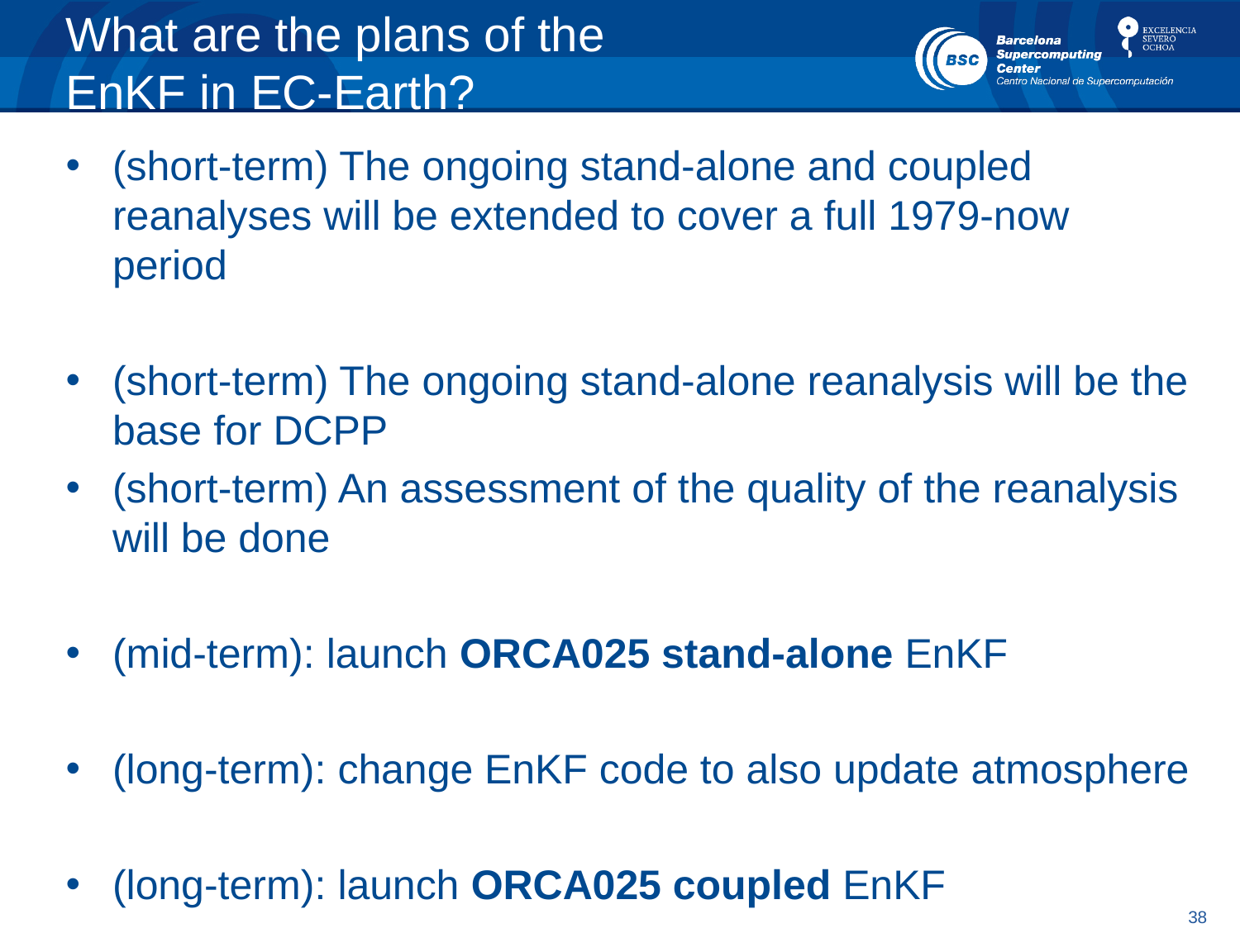

# What are the plans of the EnKF in EC-Earth?
(short-term) The ongoing stand-alone and coupled reanalyses will be extended to cover a full 1979-now period

(short-term) The ongoing stand-alone reanalysis will be the base for DCPP
(short-term) An assessment of the quality of the reanalysis will be done

(mid-term): launch ORCA025 stand-alone EnKF

(long-term): change EnKF code to also update atmosphere

(long-term): launch ORCA025 coupled EnKF